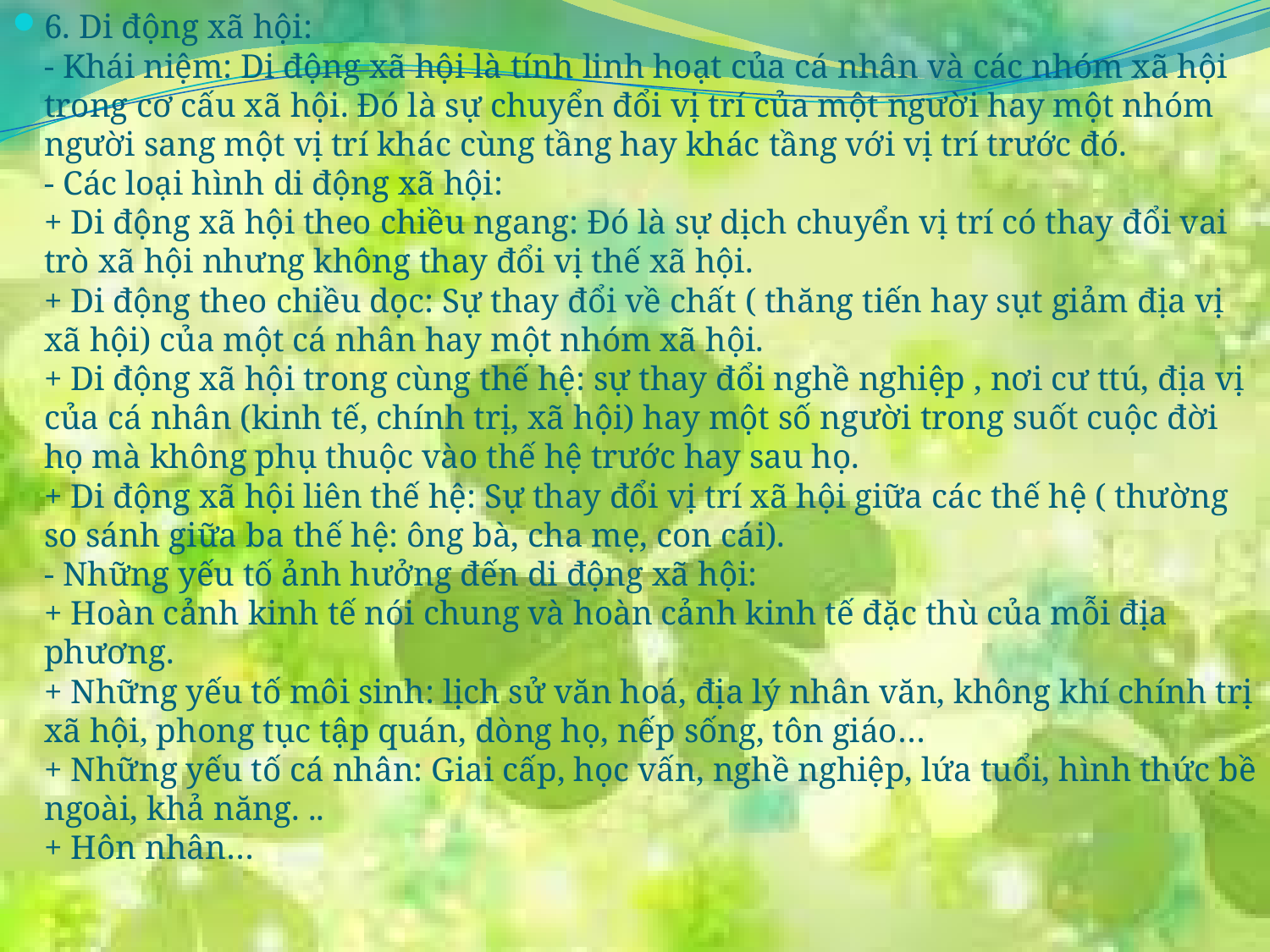

6. Di động xã hội:
- Khái niệm: Di động xã hội là tính linh hoạt của cá nhân và các nhóm xã hội trong cơ cấu xã hội. Đó là sự chuyển đổi vị trí của một người hay một nhóm người sang một vị trí khác cùng tầng hay khác tầng với vị trí trước đó.
- Các loại hình di động xã hội: 
+ Di động xã hội theo chiều ngang: Đó là sự dịch chuyển vị trí có thay đổi vai trò xã hội nhưng không thay đổi vị thế xã hội.
+ Di động theo chiều dọc: Sự thay đổi về chất ( thăng tiến hay sụt giảm địa vị xã hội) của một cá nhân hay một nhóm xã hội.
+ Di động xã hội trong cùng thế hệ: sự thay đổi nghề nghiệp , nơi cư ttú, địa vị của cá nhân (kinh tế, chính trị, xã hội) hay một số người trong suốt cuộc đời họ mà không phụ thuộc vào thế hệ trước hay sau họ.
+ Di động xã hội liên thế hệ: Sự thay đổi vị trí xã hội giữa các thế hệ ( thường so sánh giữa ba thế hệ: ông bà, cha mẹ, con cái).
- Những yếu tố ảnh hưởng đến di động xã hội:
+ Hoàn cảnh kinh tế nói chung và hoàn cảnh kinh tế đặc thù của mỗi địa phương.
+ Những yếu tố môi sinh: lịch sử văn hoá, địa lý nhân văn, không khí chính trị xã hội, phong tục tập quán, dòng họ, nếp sống, tôn giáo…
+ Những yếu tố cá nhân: Giai cấp, học vấn, nghề nghiệp, lứa tuổi, hình thức bề ngoài, khả năng. ..
+ Hôn nhân…